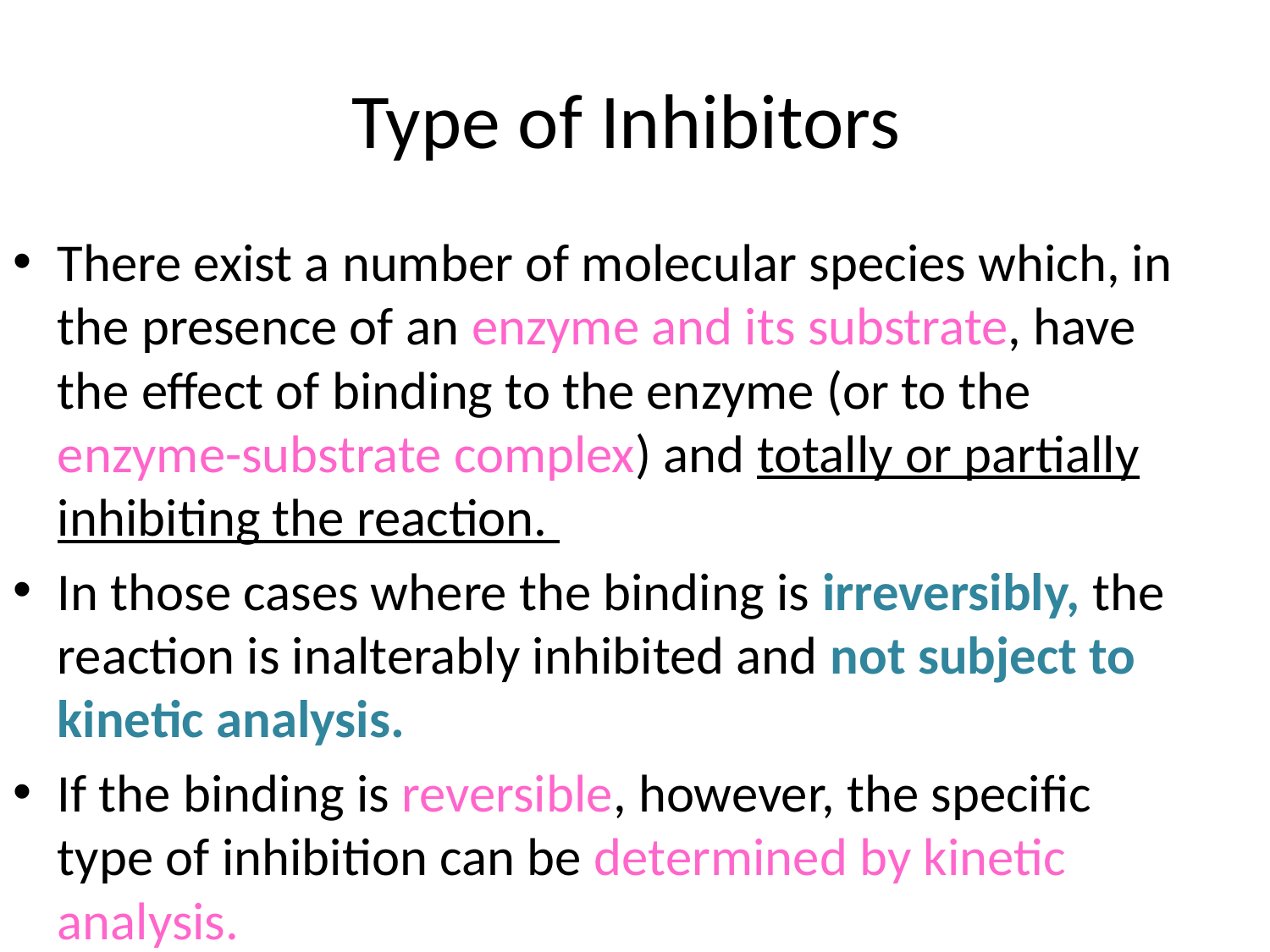

# Type of Inhibitors
There exist a number of molecular species which, in the presence of an enzyme and its substrate, have the effect of binding to the enzyme (or to the enzyme-substrate complex) and totally or partially inhibiting the reaction.
In those cases where the binding is irreversibly, the reaction is inalterably inhibited and not subject to kinetic analysis.
If the binding is reversible, however, the specific type of inhibition can be determined by kinetic analysis.